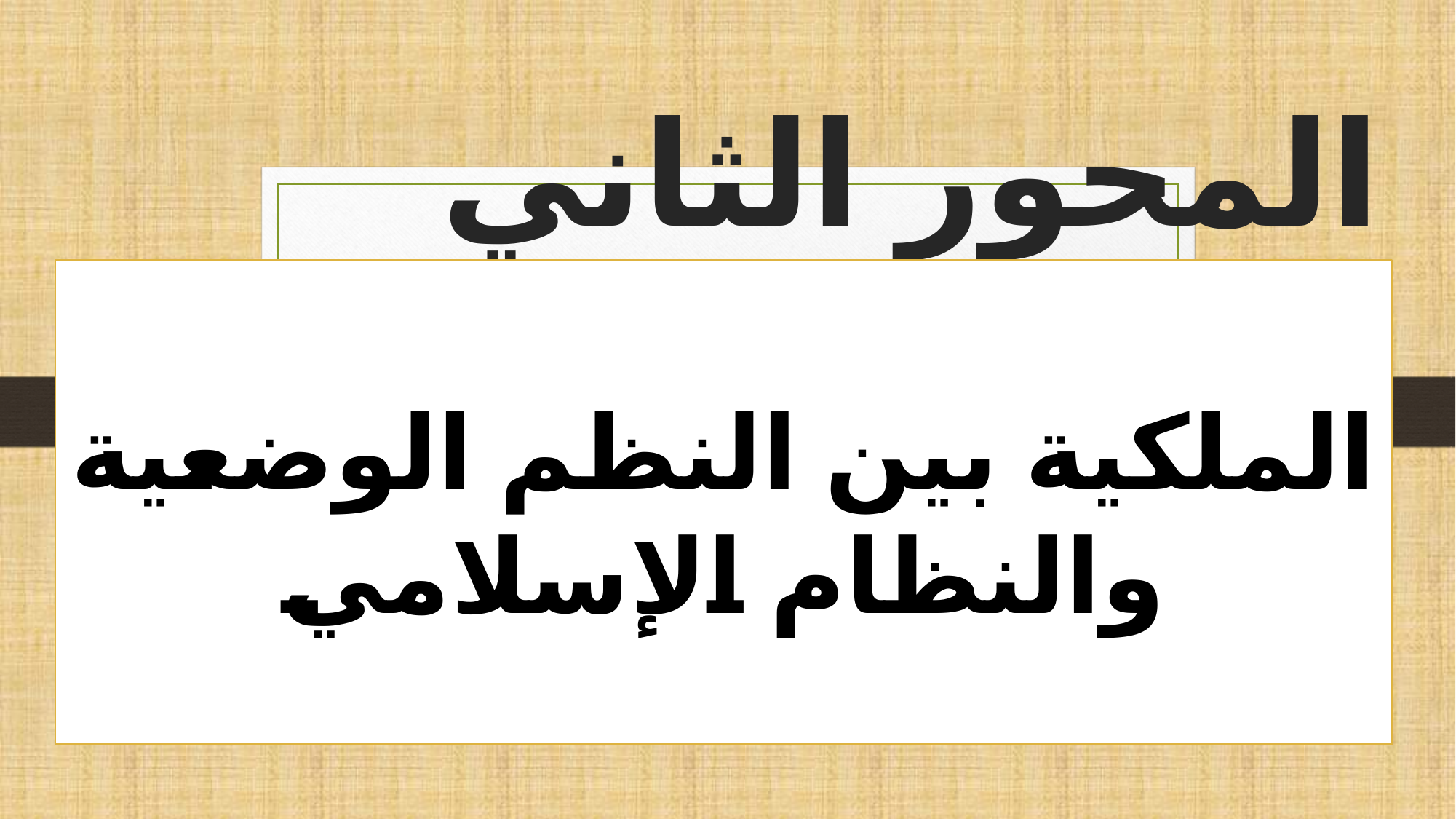

# المحور الثاني

الملكية بين النظم الوضعية والنظام الإسلامي